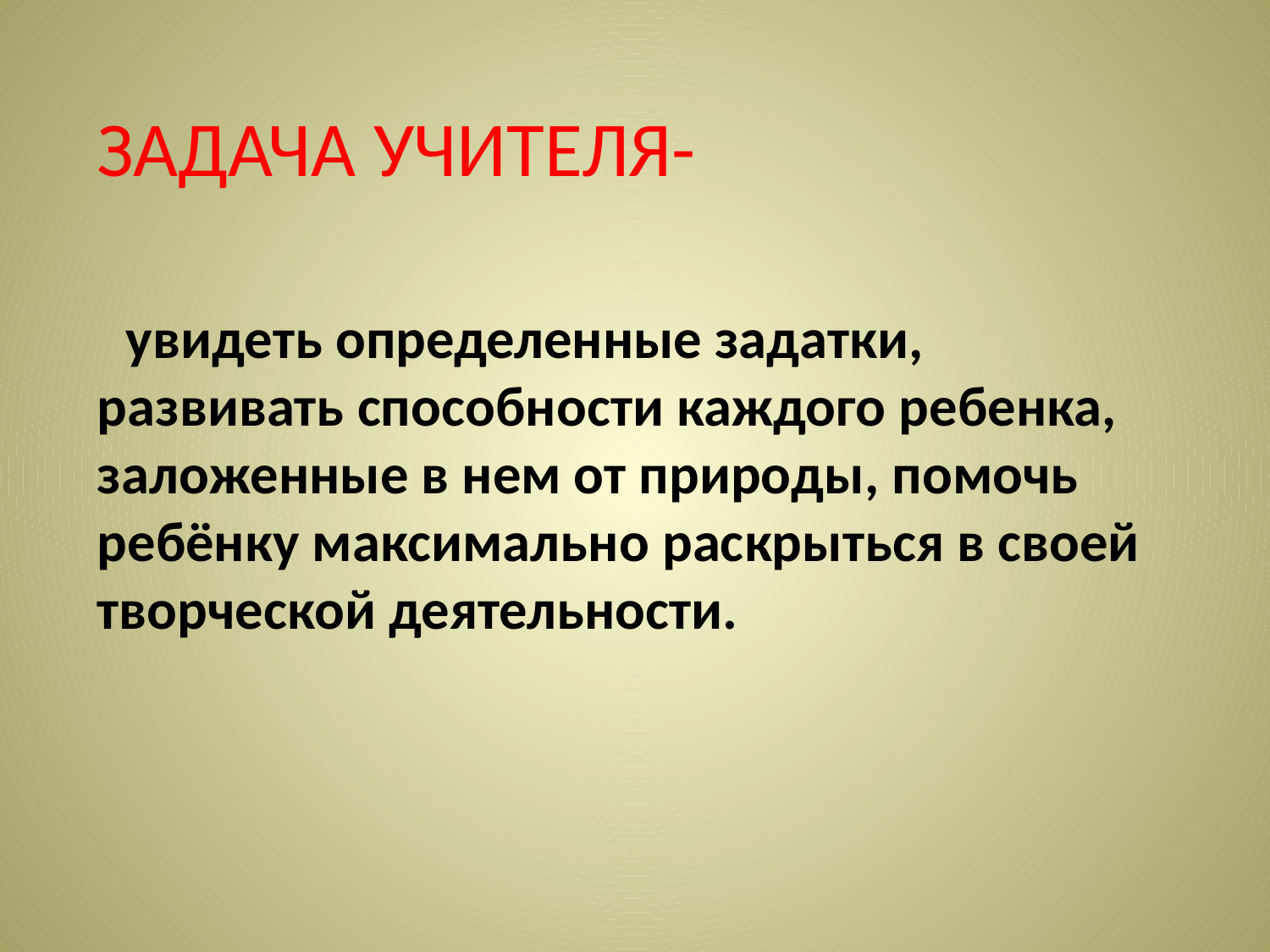

# ЗАДАЧА УЧИТЕЛЯ-
   увидеть определенные задатки, развивать способности каждого ребенка, заложенные в нем от природы, помочь ребёнку максимально раскрыться в своей творческой деятельности.